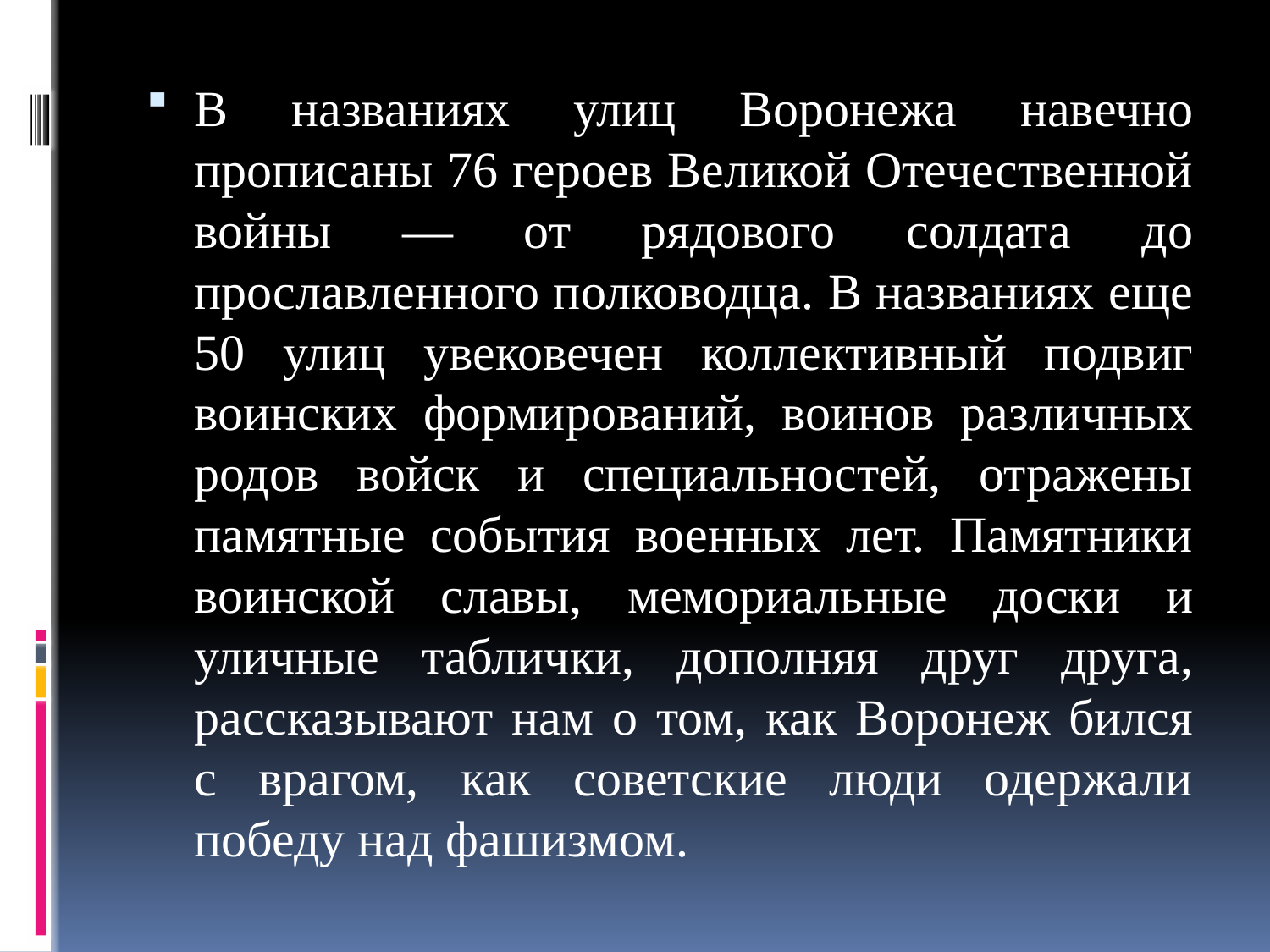

В названиях улиц Воронежа навечно прописаны 76 героев Великой Отечественной войны — от рядового солдата до прославленного полководца. В названиях еще 50 улиц увековечен коллективный подвиг воинских формирований, воинов различных родов войск и специальностей, отражены памятные события военных лет. Памятники воинской славы, мемориальные доски и уличные таблички, дополняя друг друга, рассказывают нам о том, как Воронеж бился с врагом, как советские люди одержали победу над фашизмом.